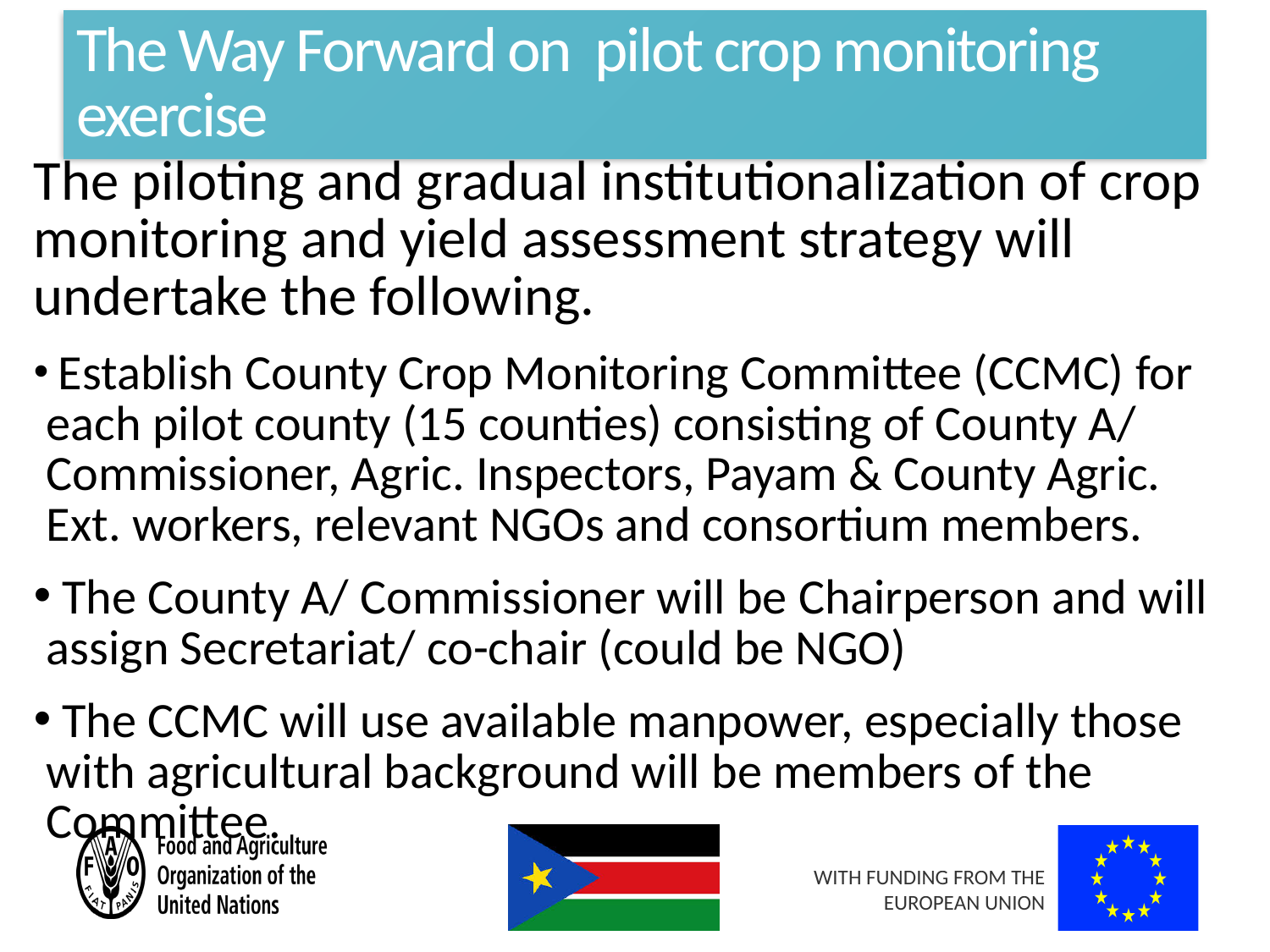

# The Way Forward on  pilot crop monitoring exercise
The piloting and gradual institutionalization of crop monitoring and yield assessment strategy will undertake the following.
 Establish County Crop Monitoring Committee (CCMC) for each pilot county (15 counties) consisting of County A/ Commissioner, Agric. Inspectors, Payam & County Agric. Ext. workers, relevant NGOs and consortium members.
 The County A/ Commissioner will be Chairperson and will assign Secretariat/ co-chair (could be NGO)
 The CCMC will use available manpower, especially those with agricultural background will be members of the Committee.